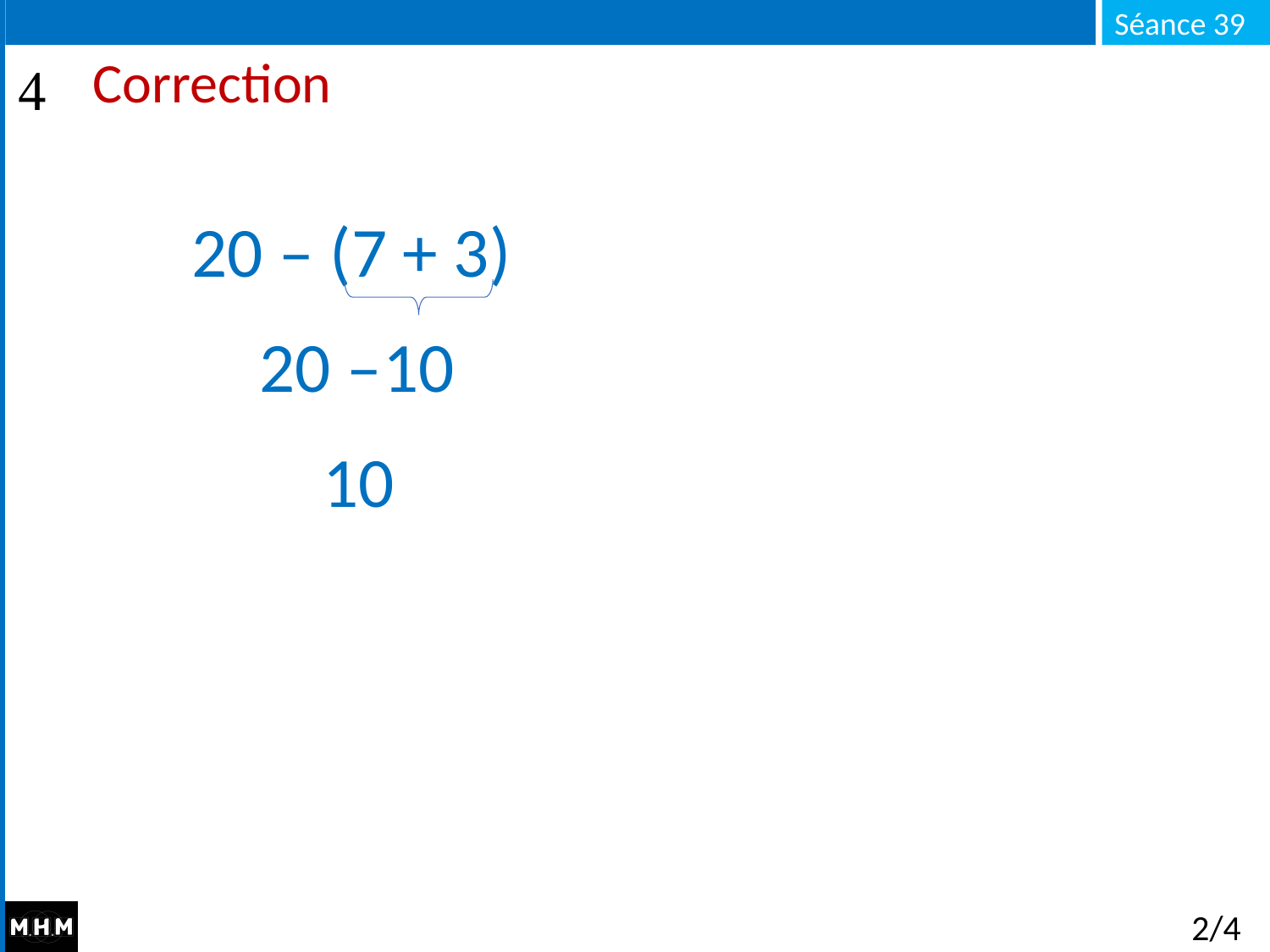

# Correction
20 – (7 + 3)

20 –
10
10
2/4